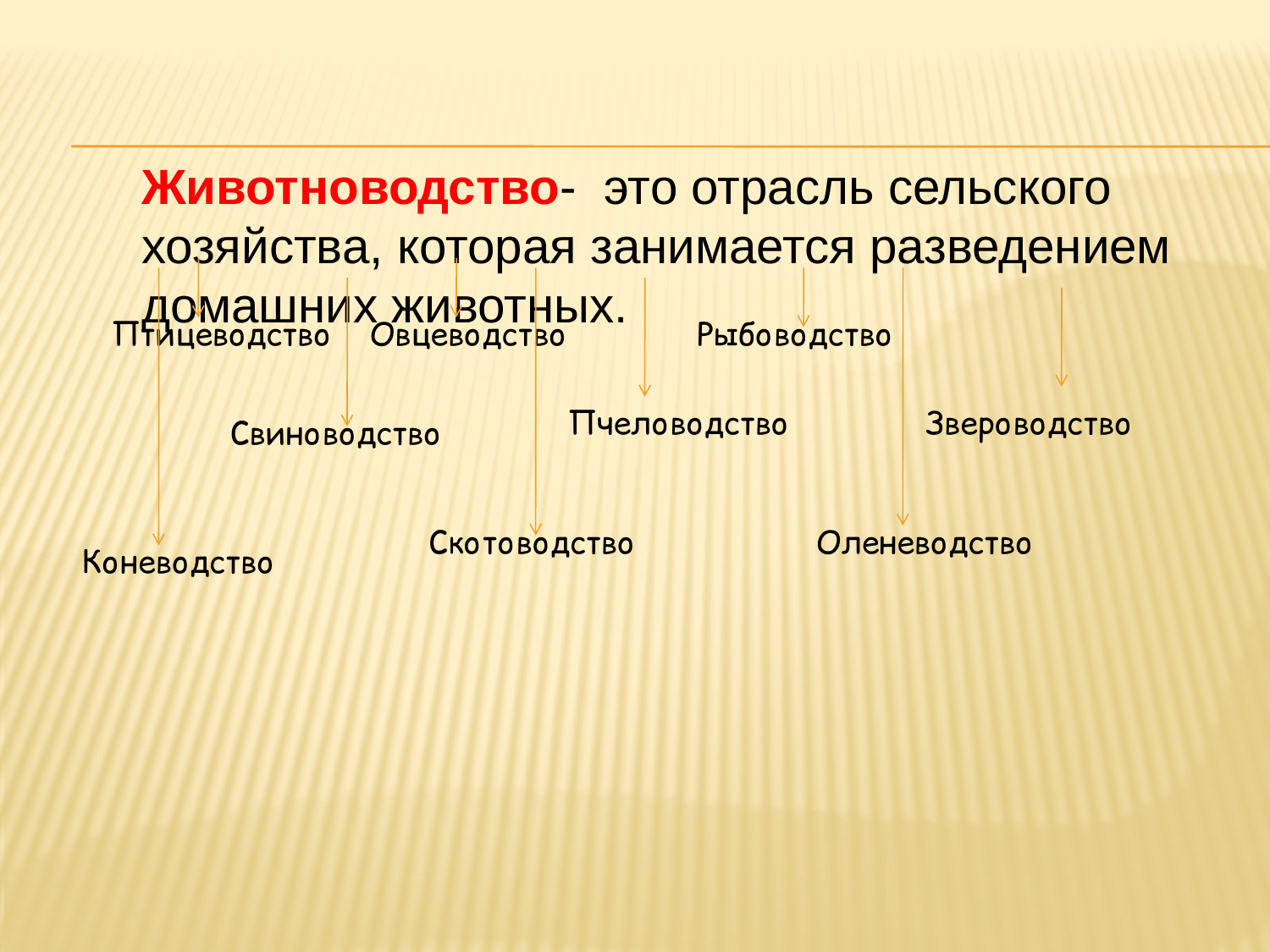

Животноводство-  это отрасль сельского хозяйства, которая занимается разведением домашних животных.
Птицеводство
Овцеводство
Рыбоводство
Пчеловодство
Звероводство
Свиноводство
Скотоводство
Оленеводство
Коневодство